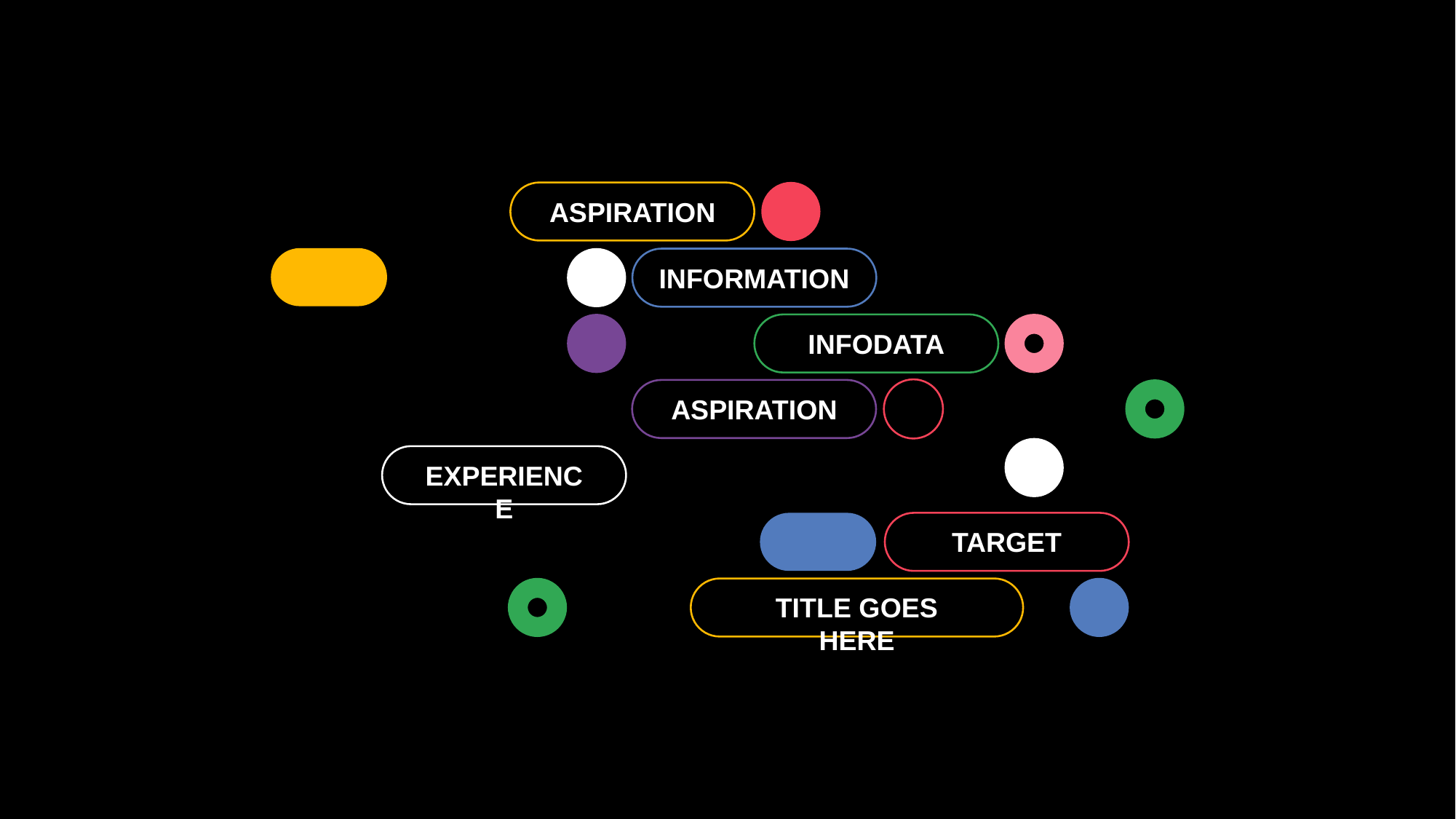

ASPIRATION

INFORMATION

INFODATA

ASPIRATION

EXPERIENCE

TARGET

TITLE GOES HERE